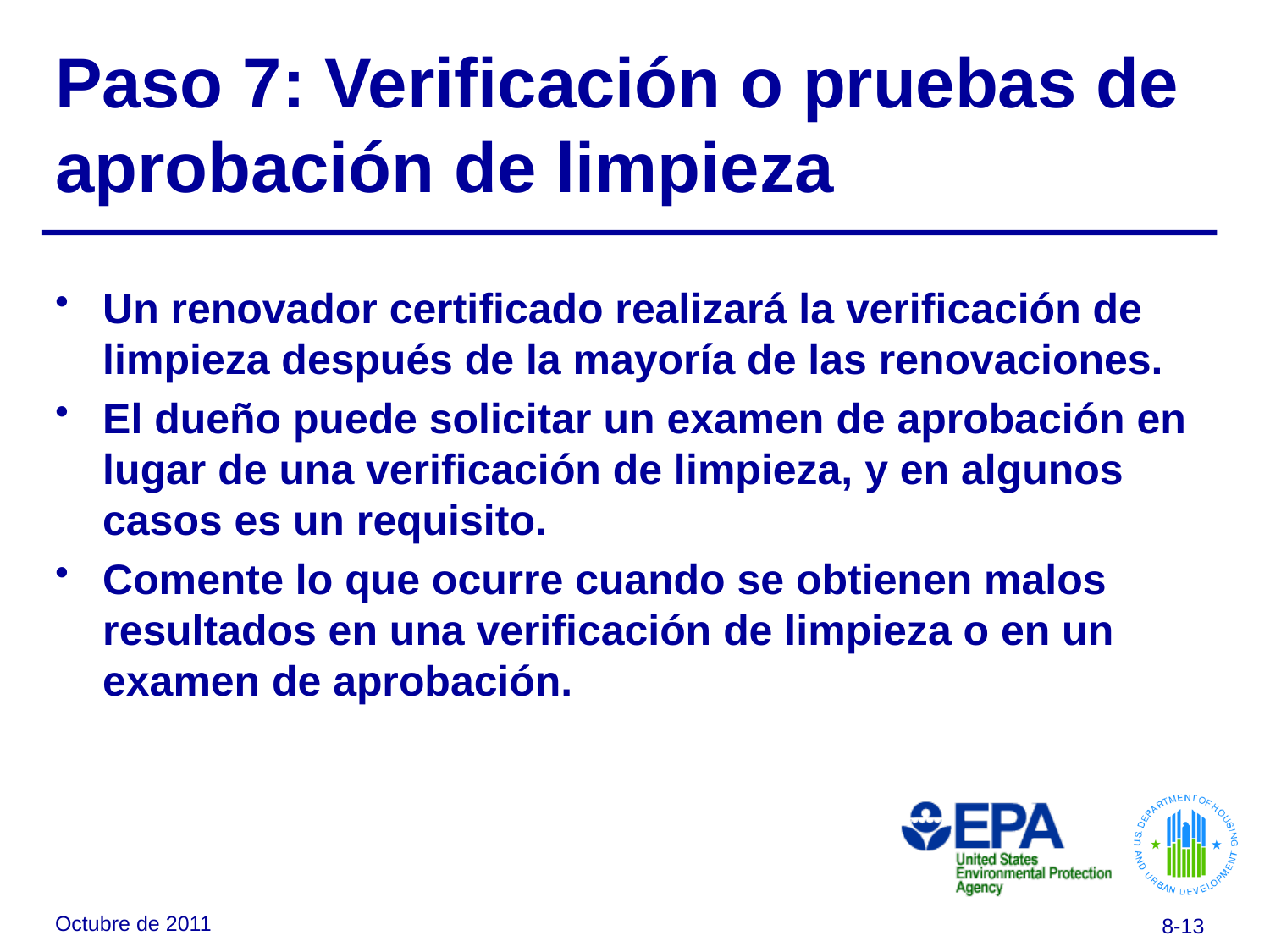

# Paso 7: Verificación o pruebas de aprobación de limpieza
Un renovador certificado realizará la verificación de limpieza después de la mayoría de las renovaciones.
El dueño puede solicitar un examen de aprobación en lugar de una verificación de limpieza, y en algunos casos es un requisito.
Comente lo que ocurre cuando se obtienen malos resultados en una verificación de limpieza o en un examen de aprobación.
Octubre de 2011
8-13